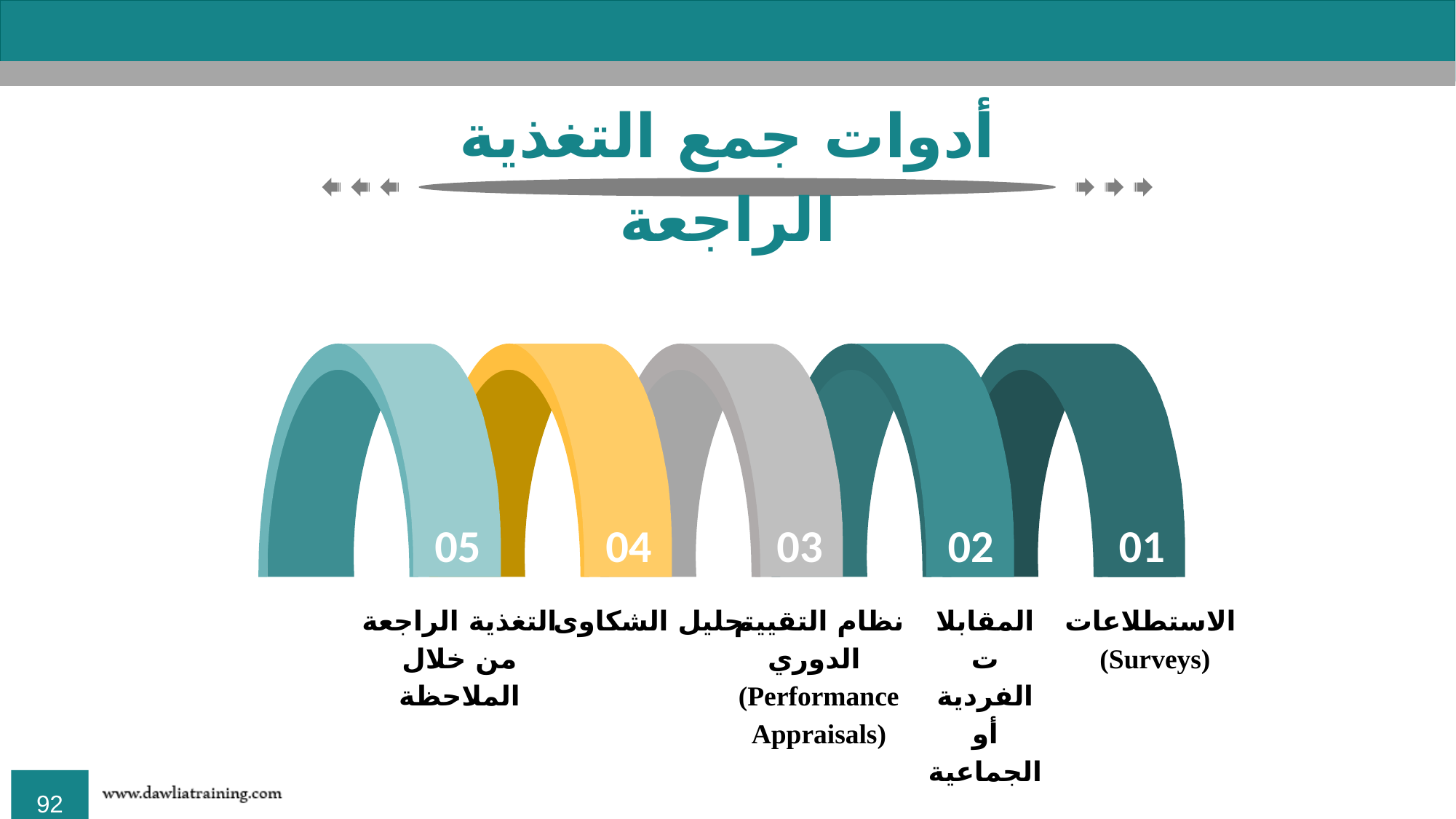

أدوات جمع التغذية الراجعة

05
التغذية الراجعة من خلال الملاحظة

04
تحليل الشكاوى

03
نظام التقييم الدوري  (Performance Appraisals)

02
المقابلات الفردية أو الجماعية

01
الاستطلاعات  (Surveys)